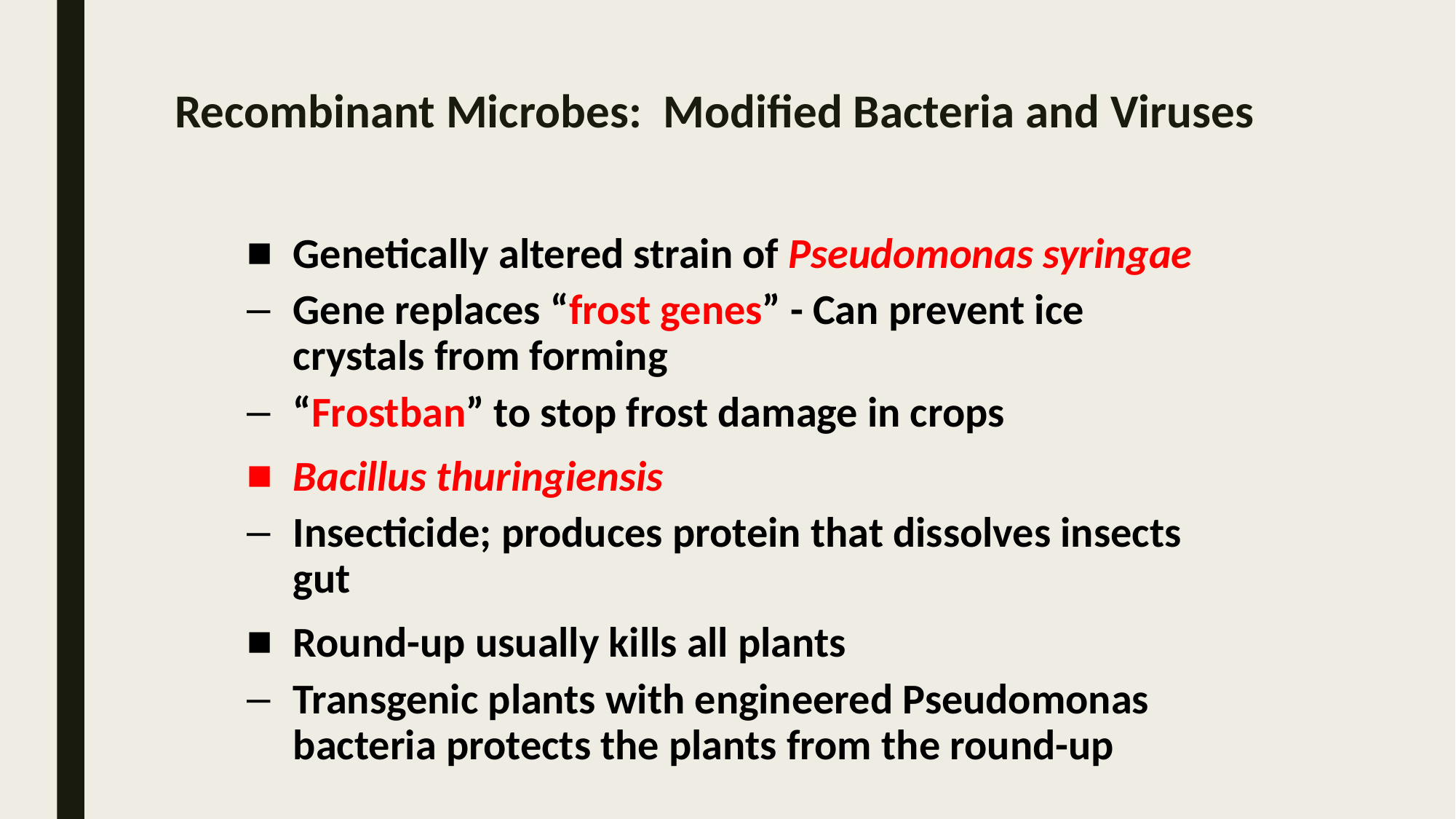

# Recombinant Microbes:  Modified Bacteria and Viruses
Genetically altered strain of Pseudomonas syringae
Gene replaces “frost genes” - Can prevent ice crystals from forming
“Frostban” to stop frost damage in crops
Bacillus thuringiensis
Insecticide; produces protein that dissolves insects gut
Round-up usually kills all plants
Transgenic plants with engineered Pseudomonas bacteria protects the plants from the round-up